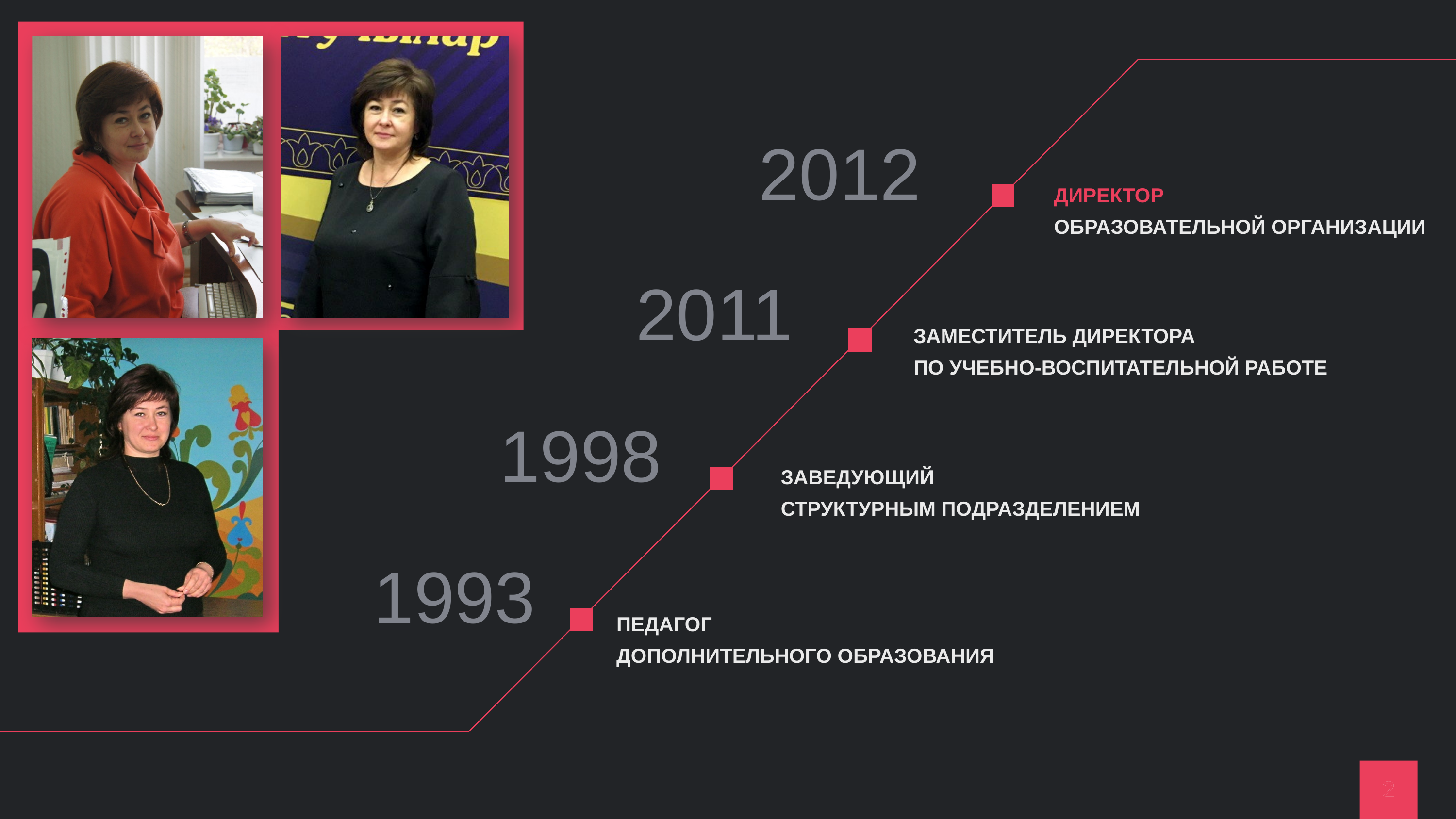

2012
ДИРЕКТОР
ОБРАЗОВАТЕЛЬНОЙ ОРГАНИЗАЦИИ

2011
ЗАМЕСТИТЕЛЬ ДИРЕКТОРА
ПО УЧЕБНО-ВОСПИТАТЕЛЬНОЙ РАБОТЕ

1998
ЗАВЕДУЮЩИЙ
СТРУКТУРНЫМ ПОДРАЗДЕЛЕНИЕМ

1993
ПЕДАГОГ
ДОПОЛНИТЕЛЬНОГО ОБРАЗОВАНИЯ

2